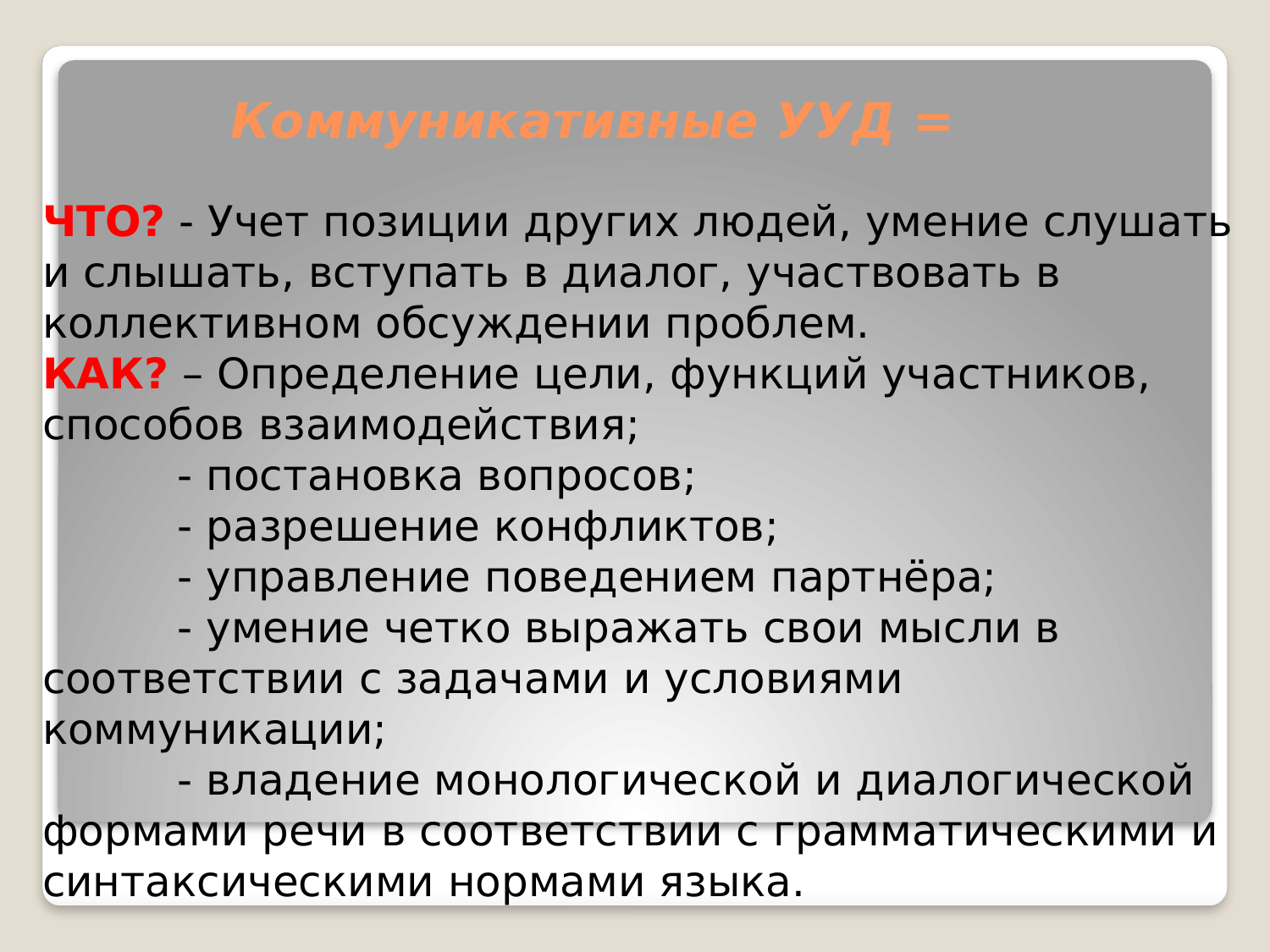

# Коммуникативные УУД =
ЧТО? - Учет позиции других людей, умение слушать и слышать, вступать в диалог, участвовать в коллективном обсуждении проблем.
КАК? – Определение цели, функций участников, способов взаимодействия;
          - постановка вопросов;
          - разрешение конфликтов;
          - управление поведением партнёра;
          - умение четко выражать свои мысли в соответствии с задачами и условиями коммуникации;
          - владение монологической и диалогической формами речи в соответствии с грамматическими и синтаксическими нормами языка.